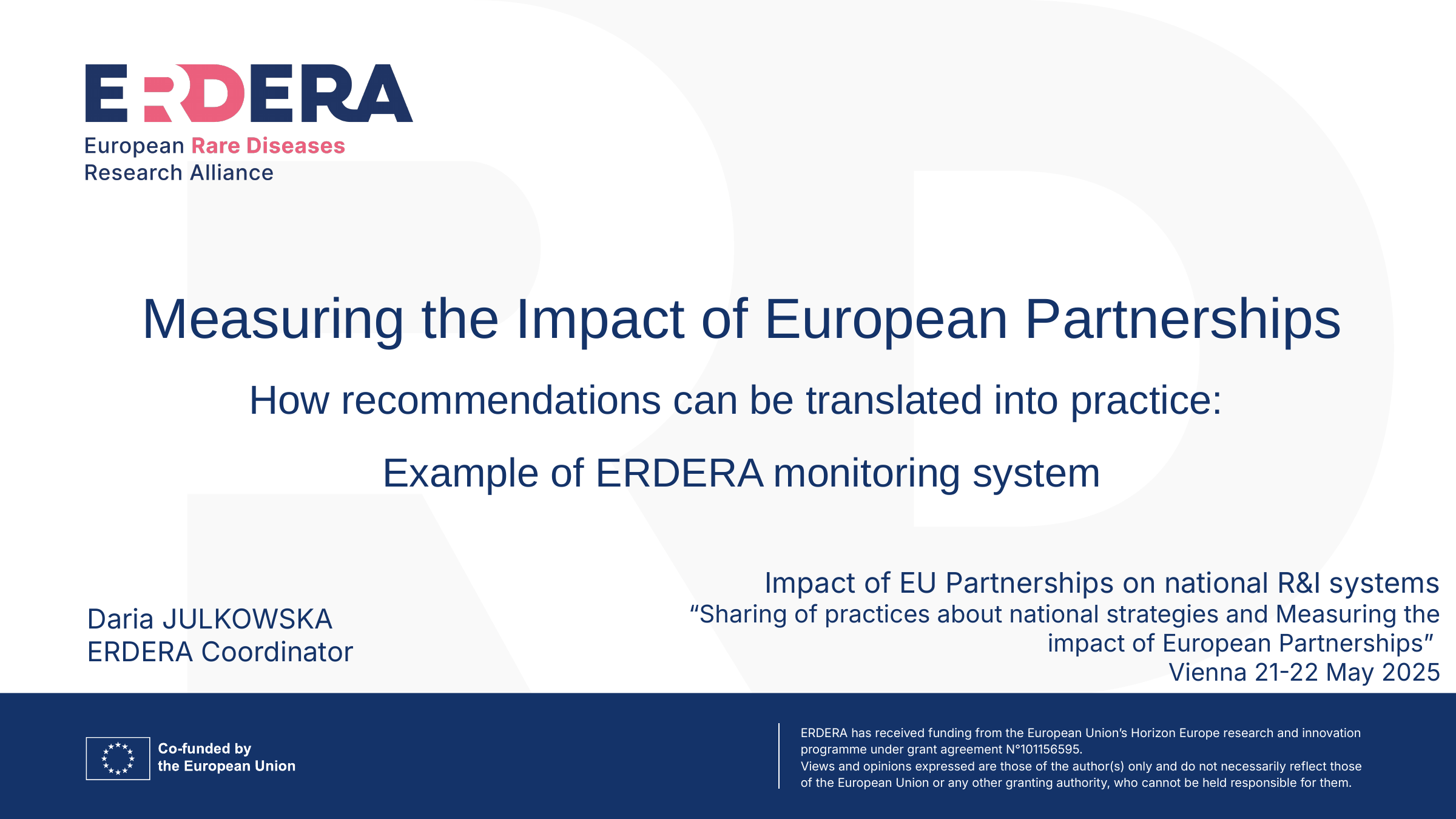

# Measuring the Impact of European Partnerships How recommendations can be translated into practice: Example of ERDERA monitoring system
Impact of EU Partnerships on national R&I systems
“Sharing of practices about national strategies and Measuring the impact of European Partnerships”
Vienna 21-22 May 2025
Daria JULKOWSKA
ERDERA Coordinator